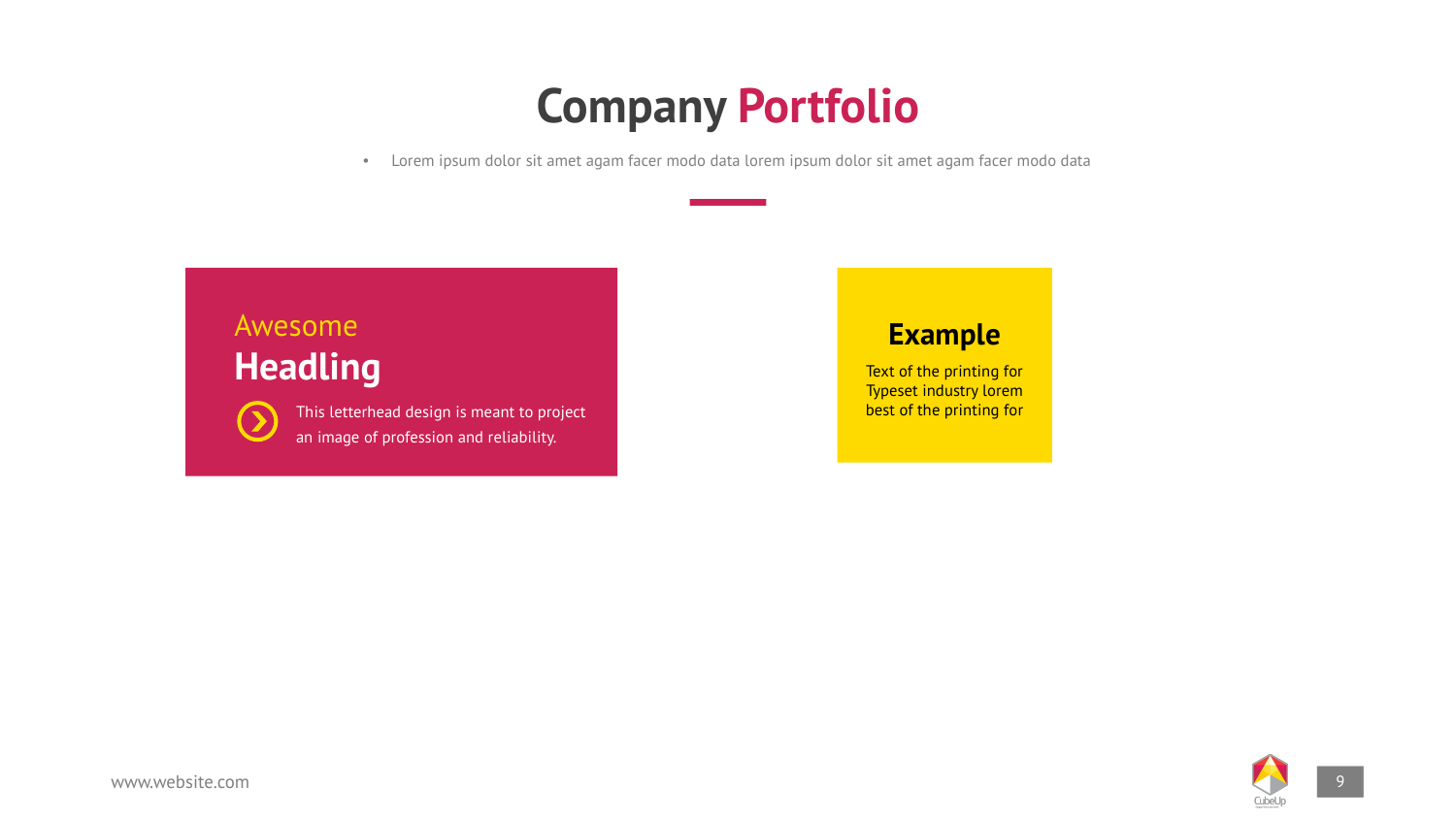

# Company Portfolio
Lorem ipsum dolor sit amet agam facer modo data lorem ipsum dolor sit amet agam facer modo data

Awesome Headling
Example
Text of the printing for
Typeset industry lorem
best of the printing for
This letterhead design is meant to project an image of profession and reliability.

www.website.com
9